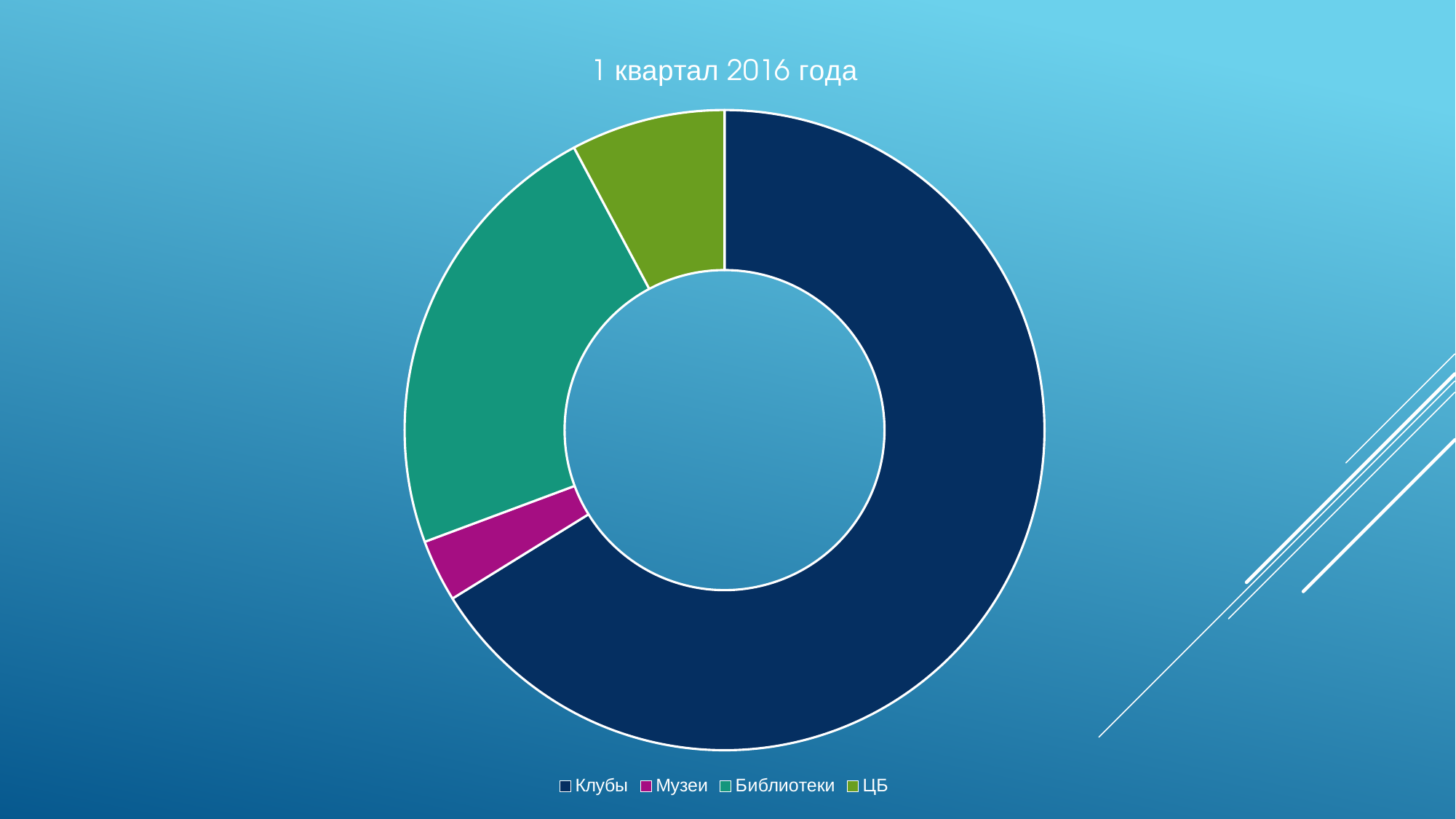

### Chart:

| Category | 1 квартал 2016 года |
|---|---|
| Клубы | 6355.0 |
| Музеи | 302.0 |
| Библиотеки | 2197.0 |
| ЦБ | 748.7 |